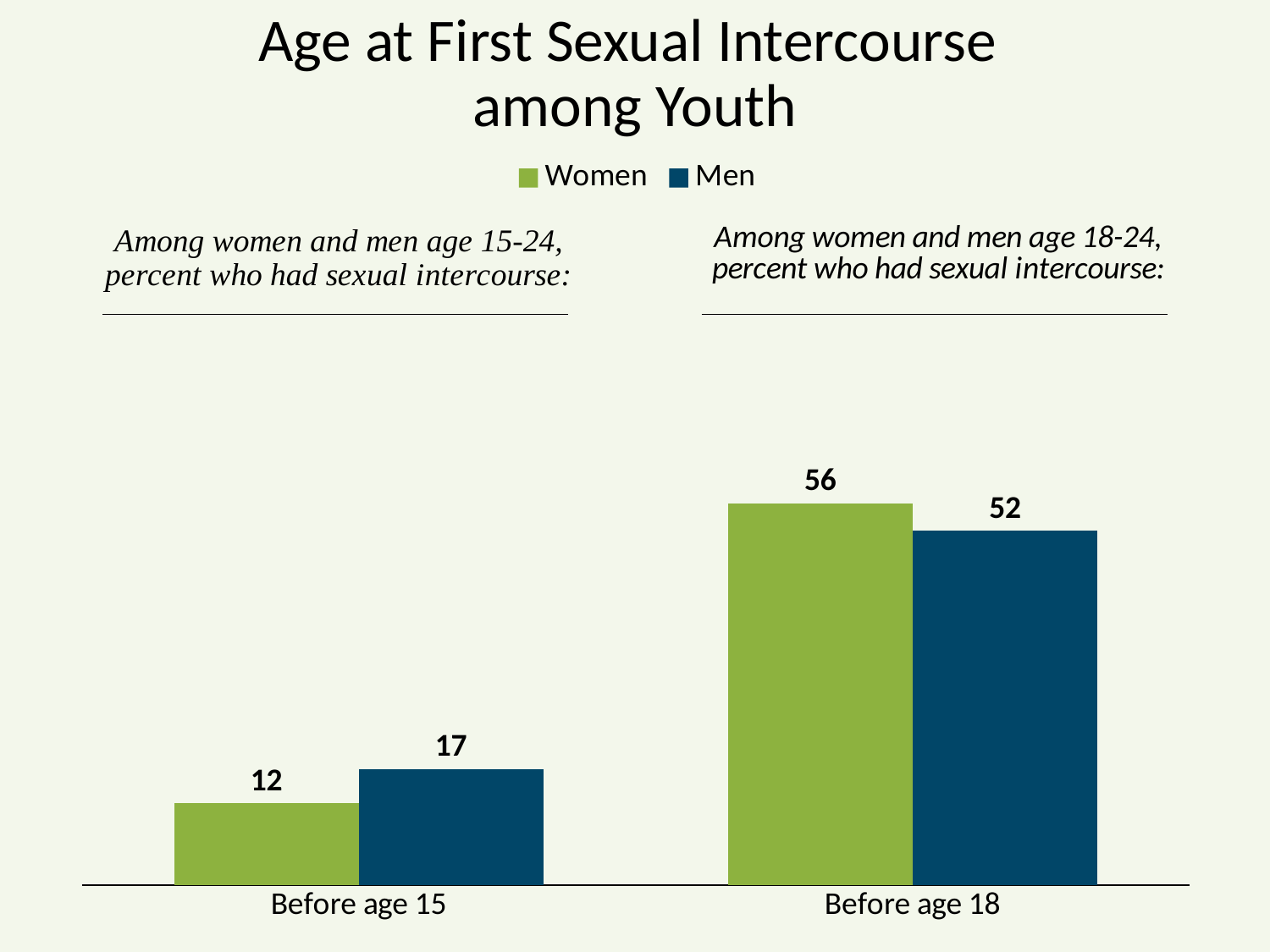

# Age at First Sexual Intercourse among Youth

### Chart

| Category | Women | Men |
|---|---|---|
| Before age 15 | 12.0 | 17.0 |
| Before age 18 | 56.0 | 52.0 |